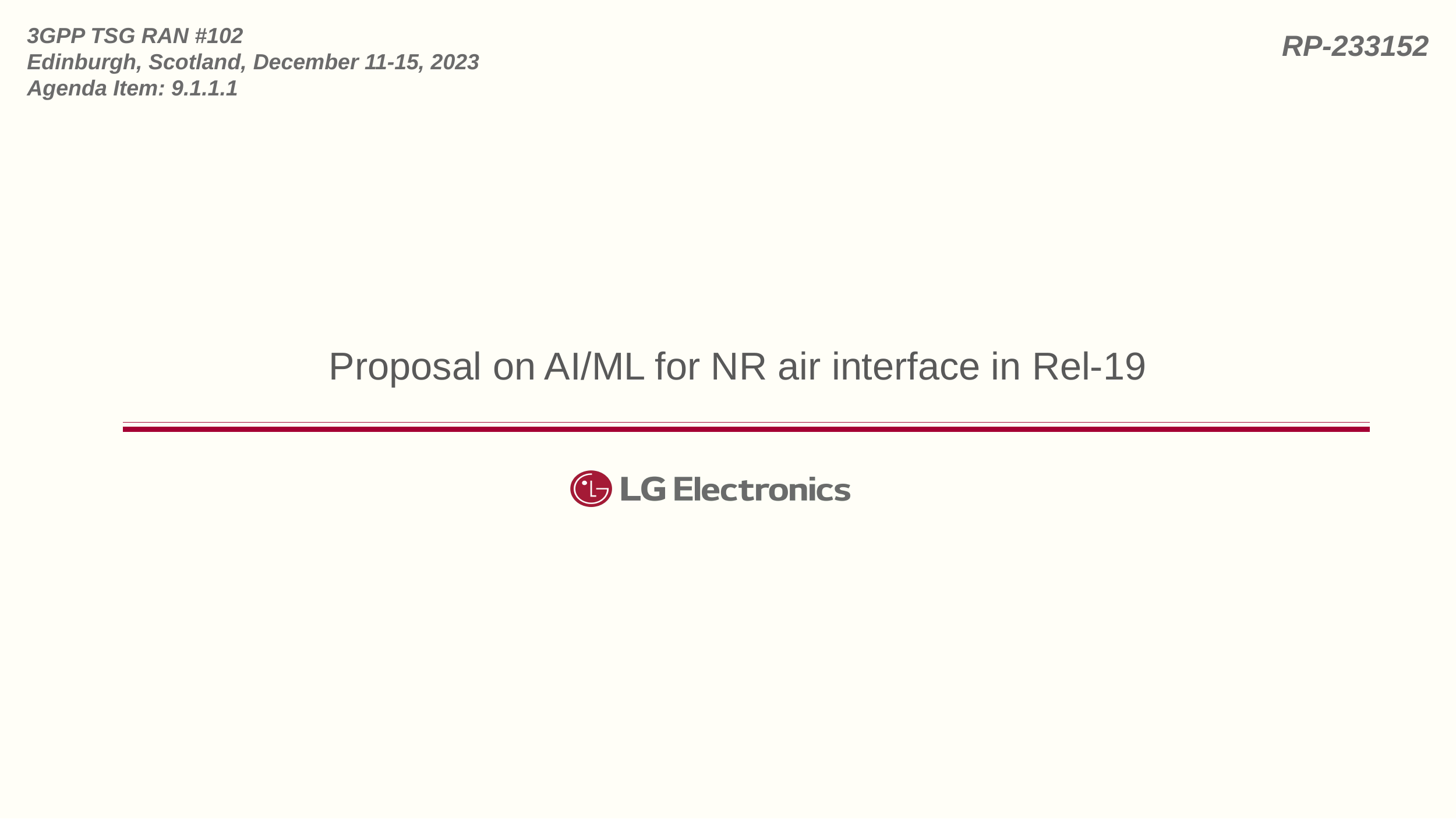

# Proposal on AI/ML for NR air interface in Rel-19